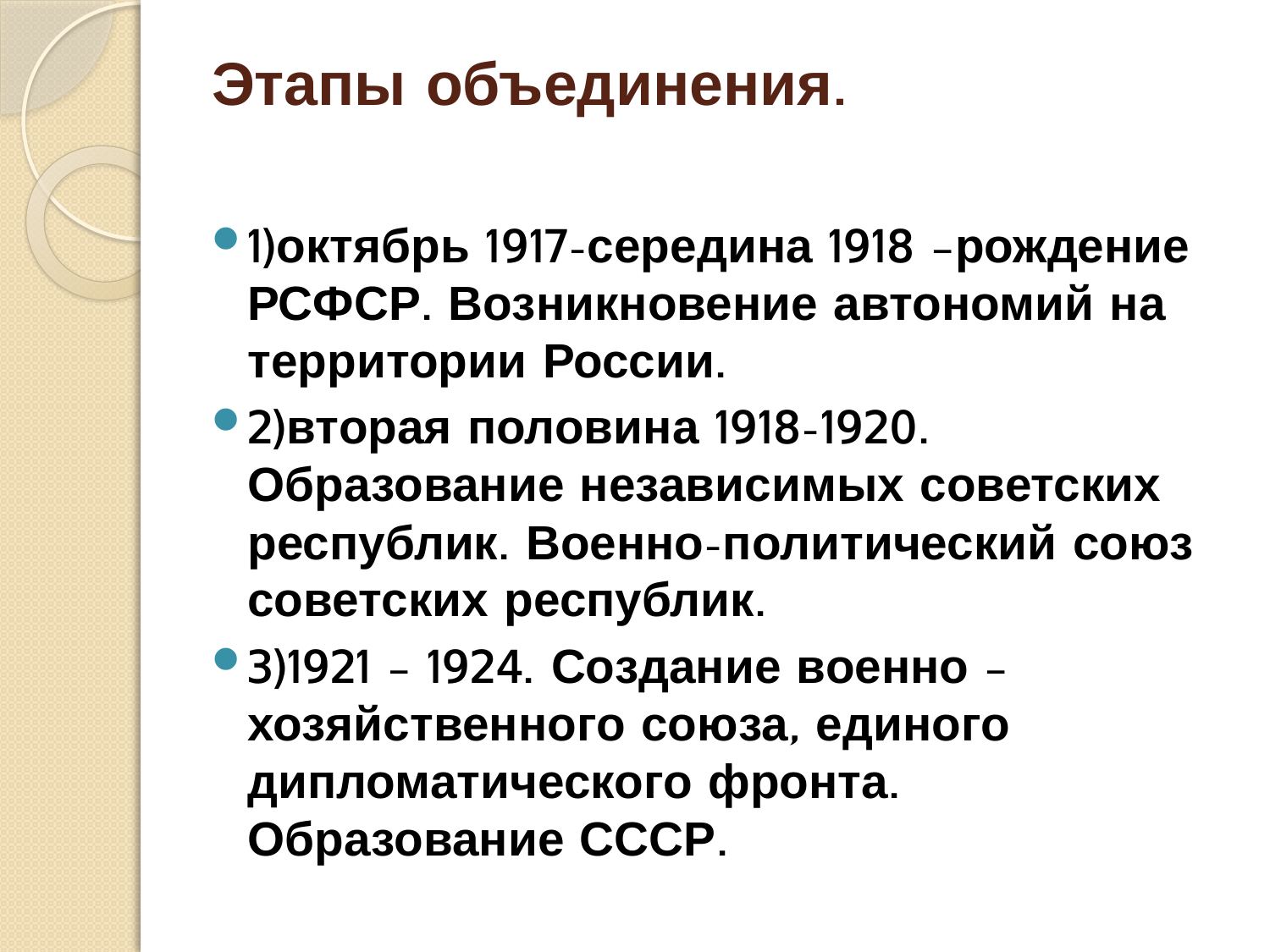

# Этапы объединения.
1)октябрь 1917-середина 1918 –рождение РСФСР. Возникновение автономий на территории России.
2)вторая половина 1918-1920. Образование независимых советских республик. Военно-политический союз советских республик.
3)1921 – 1924. Создание военно –хозяйственного союза, единого дипломатического фронта. Образование СССР.